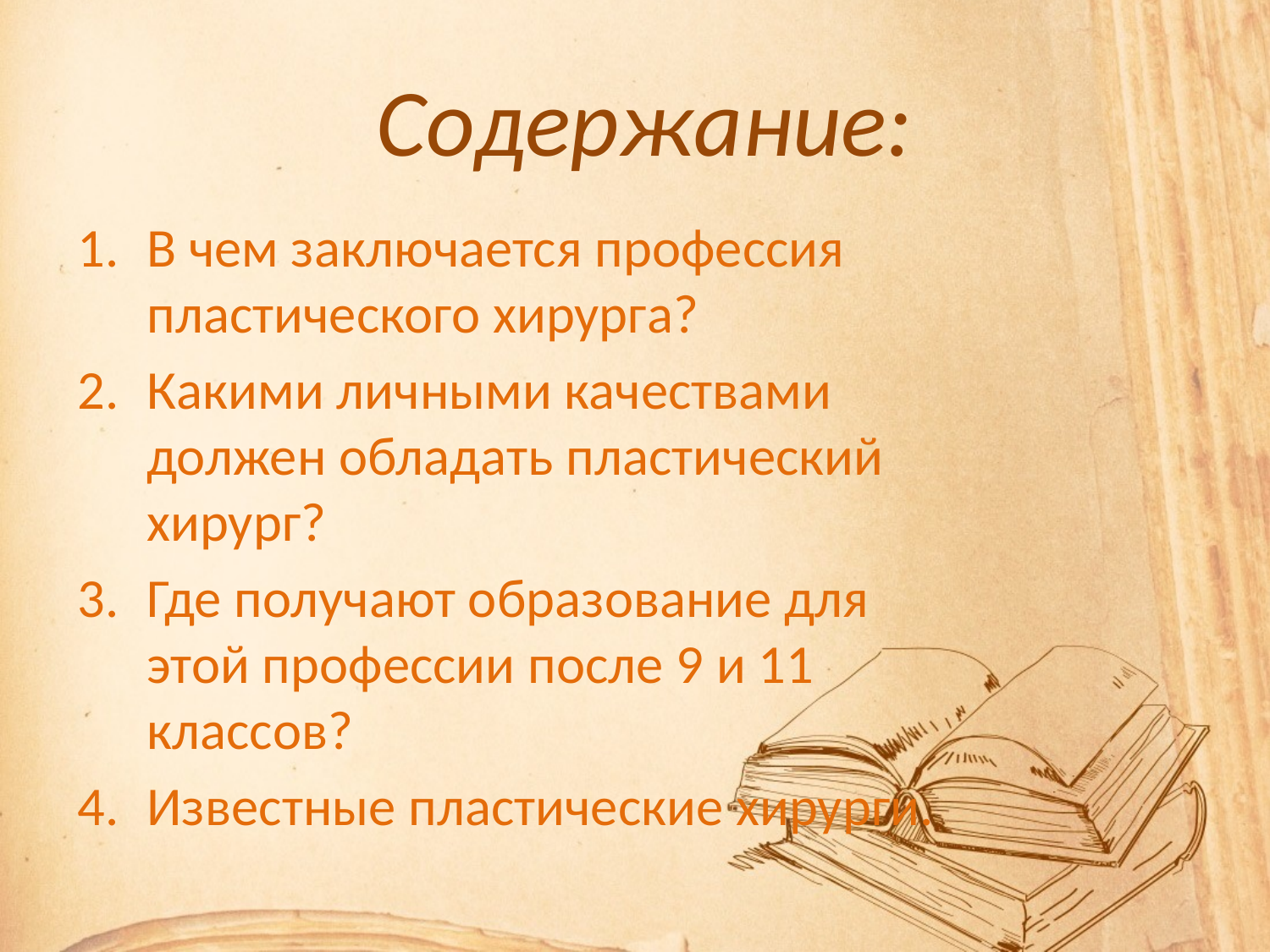

# Содержание:
В чем заключается профессия пластического хирурга?
Какими личными качествами должен обладать пластический хирург?
Где получают образование для этой профессии после 9 и 11 классов?
Известные пластические хирурги.